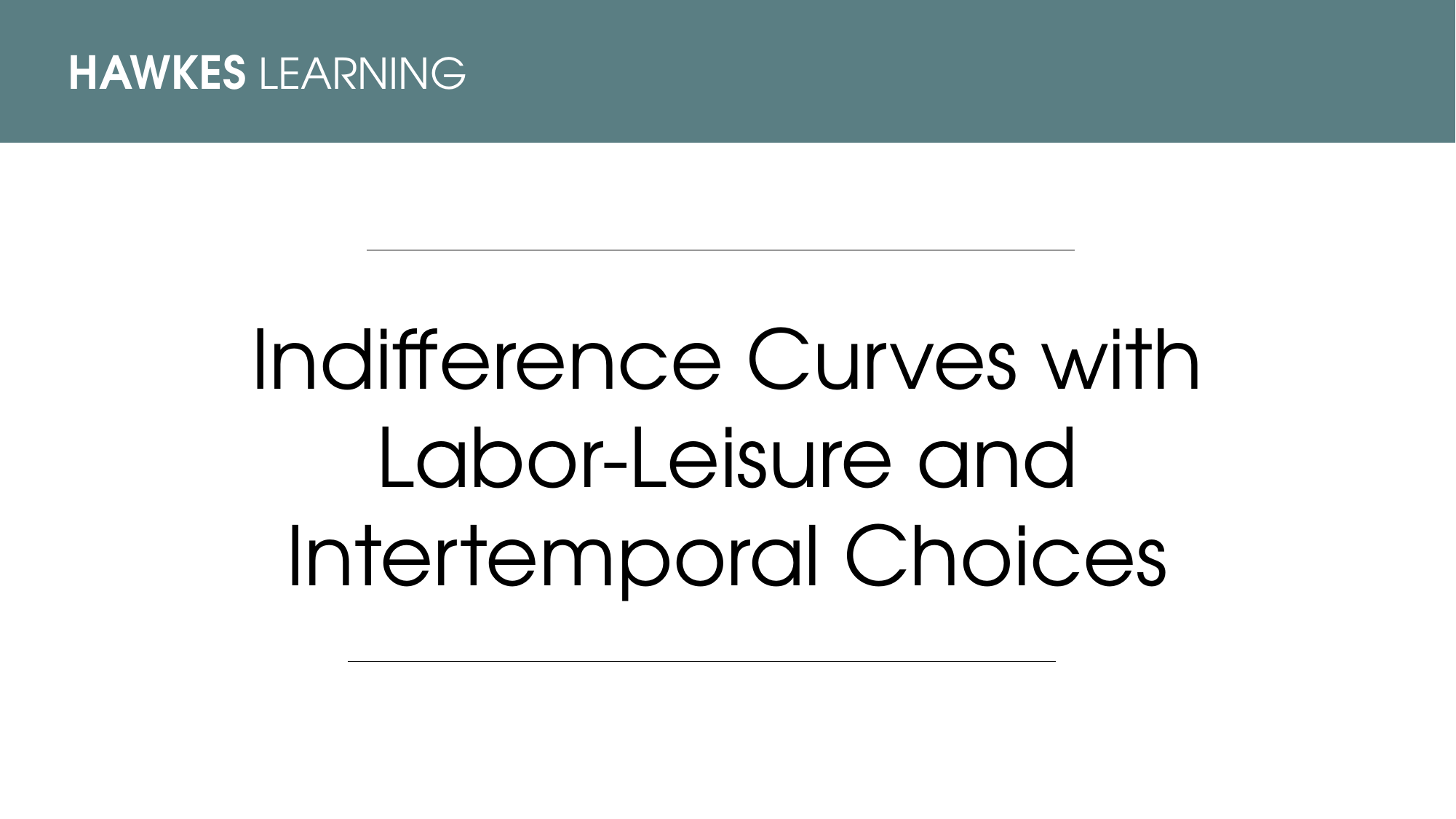

HAWKES LEARNING
Indifference Curves with Labor-Leisure and Intertemporal Choices